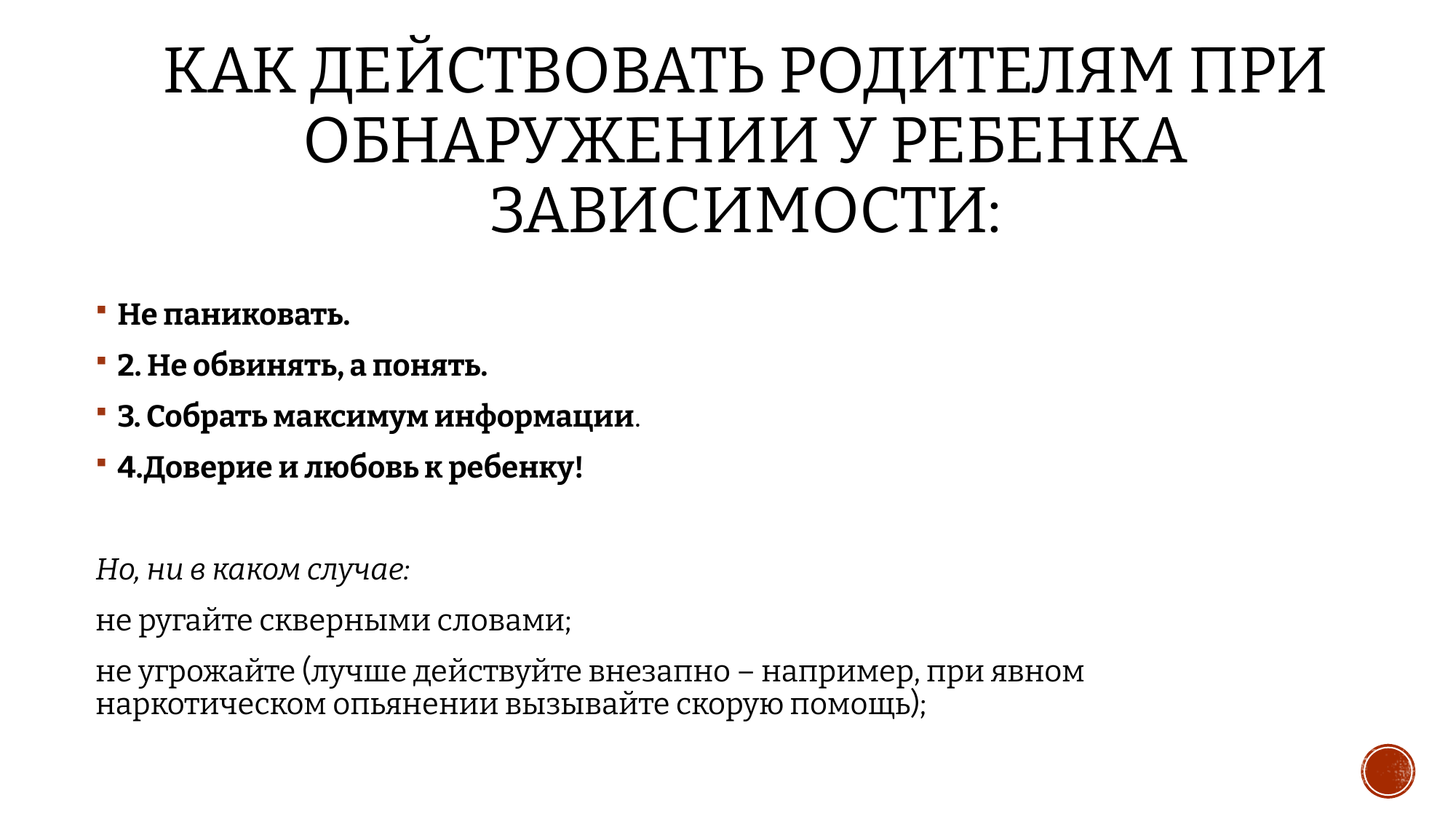

# Как действовать родителям при обнаружении у ребенка зависимости:
Не паниковать.
2. Не обвинять, а понять.
3. Собрать максимум информации.
4.Доверие и любовь к ребенку!

Но, ни в каком случае:
не ругайте скверными словами;
не угрожайте (лучше действуйте внезапно – например, при явном наркотическом опьянении вызывайте скорую помощь);